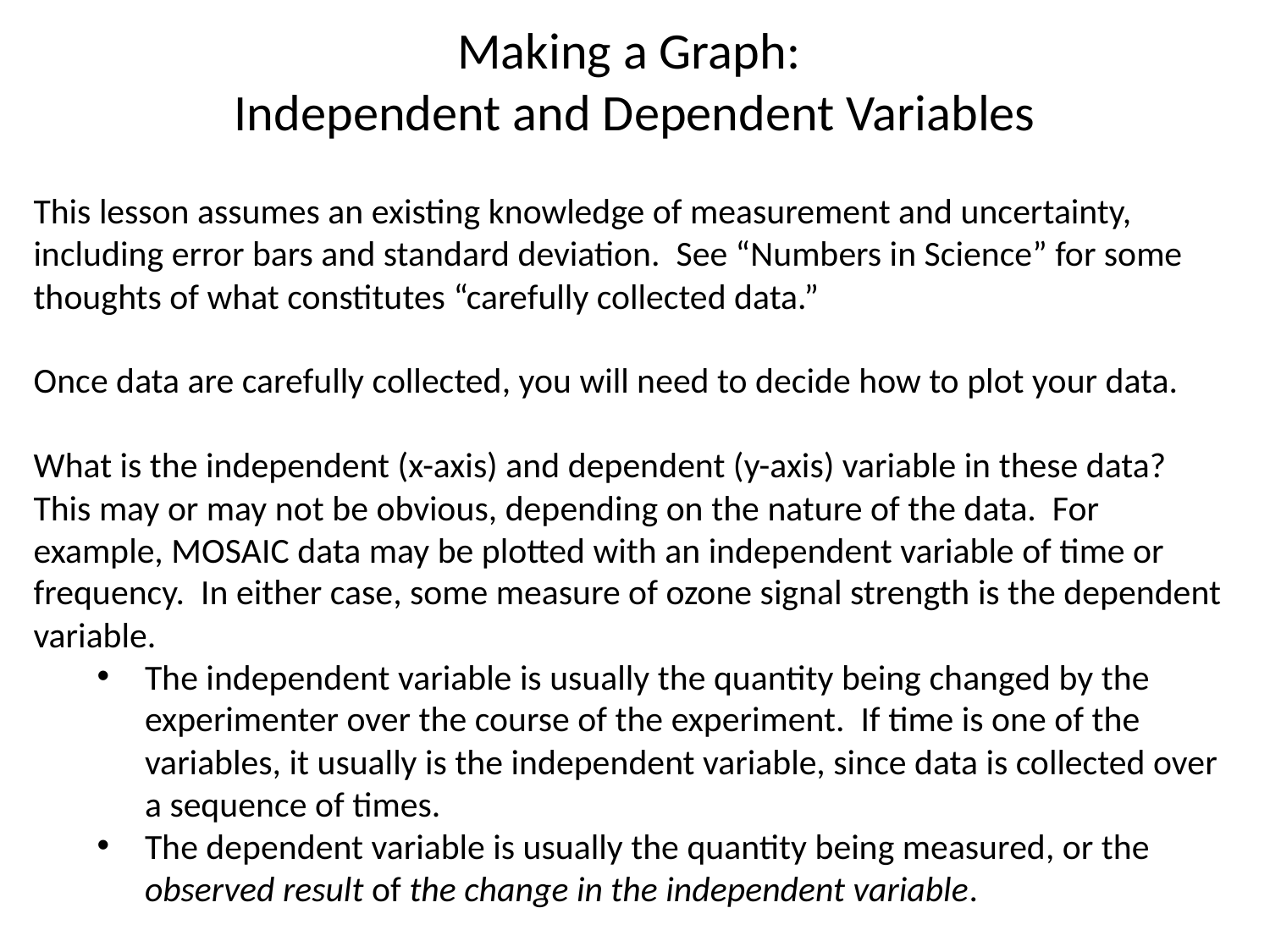

# Making a Graph: Independent and Dependent Variables
This lesson assumes an existing knowledge of measurement and uncertainty, including error bars and standard deviation.  See “Numbers in Science” for some thoughts of what constitutes “carefully collected data.”

Once data are carefully collected, you will need to decide how to plot your data.

What is the independent (x-axis) and dependent (y-axis) variable in these data?  This may or may not be obvious, depending on the nature of the data.  For example, MOSAIC data may be plotted with an independent variable of time or frequency.  In either case, some measure of ozone signal strength is the dependent variable.
The independent variable is usually the quantity being changed by the experimenter over the course of the experiment.  If time is one of the variables, it usually is the independent variable, since data is collected over a sequence of times.
The dependent variable is usually the quantity being measured, or the observed result of the change in the independent variable.